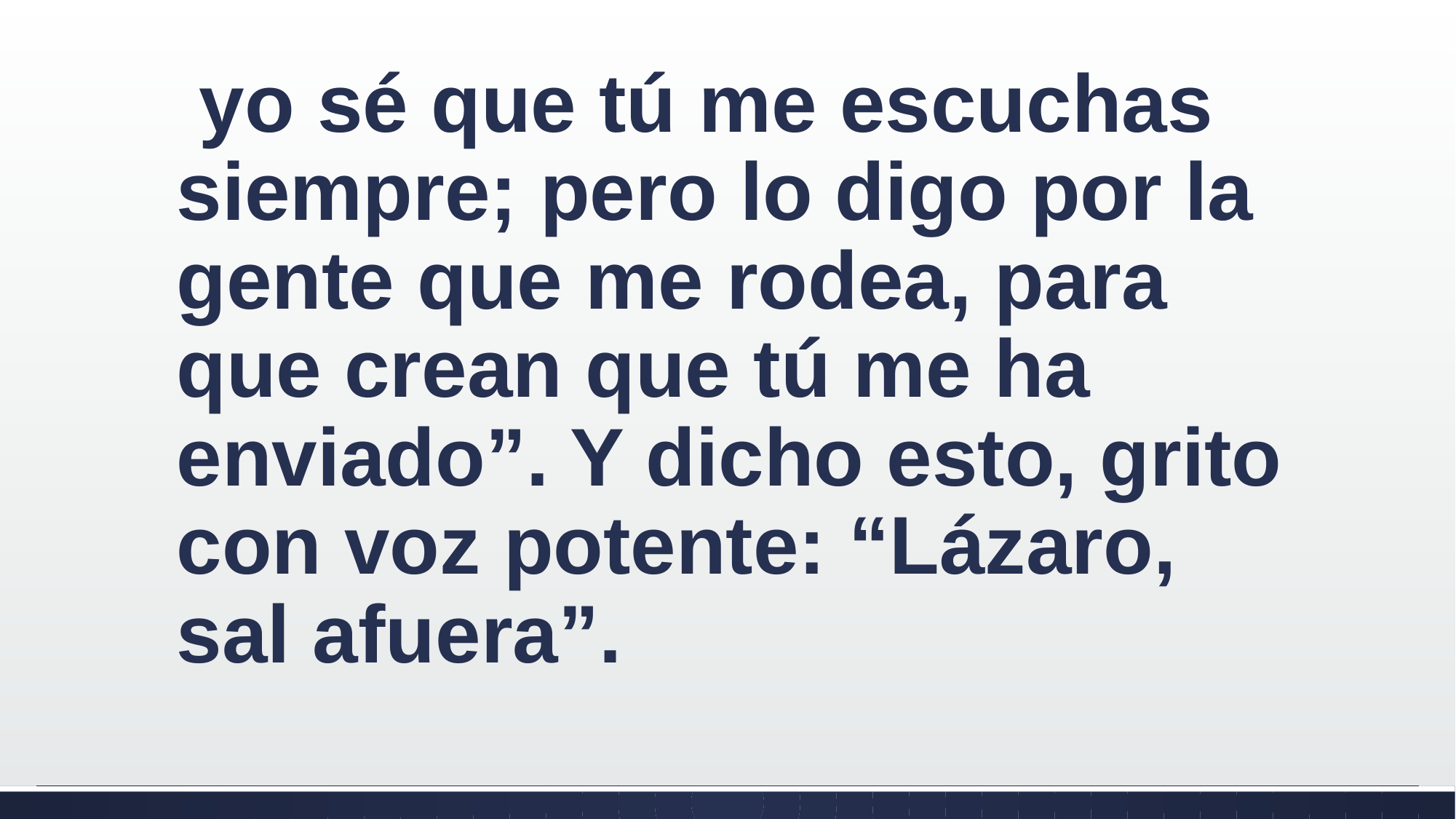

#
 yo sé que tú me escuchas siempre; pero lo digo por la gente que me rodea, para que crean que tú me ha enviado”. Y dicho esto, grito con voz potente: “Lázaro, sal afuera”.